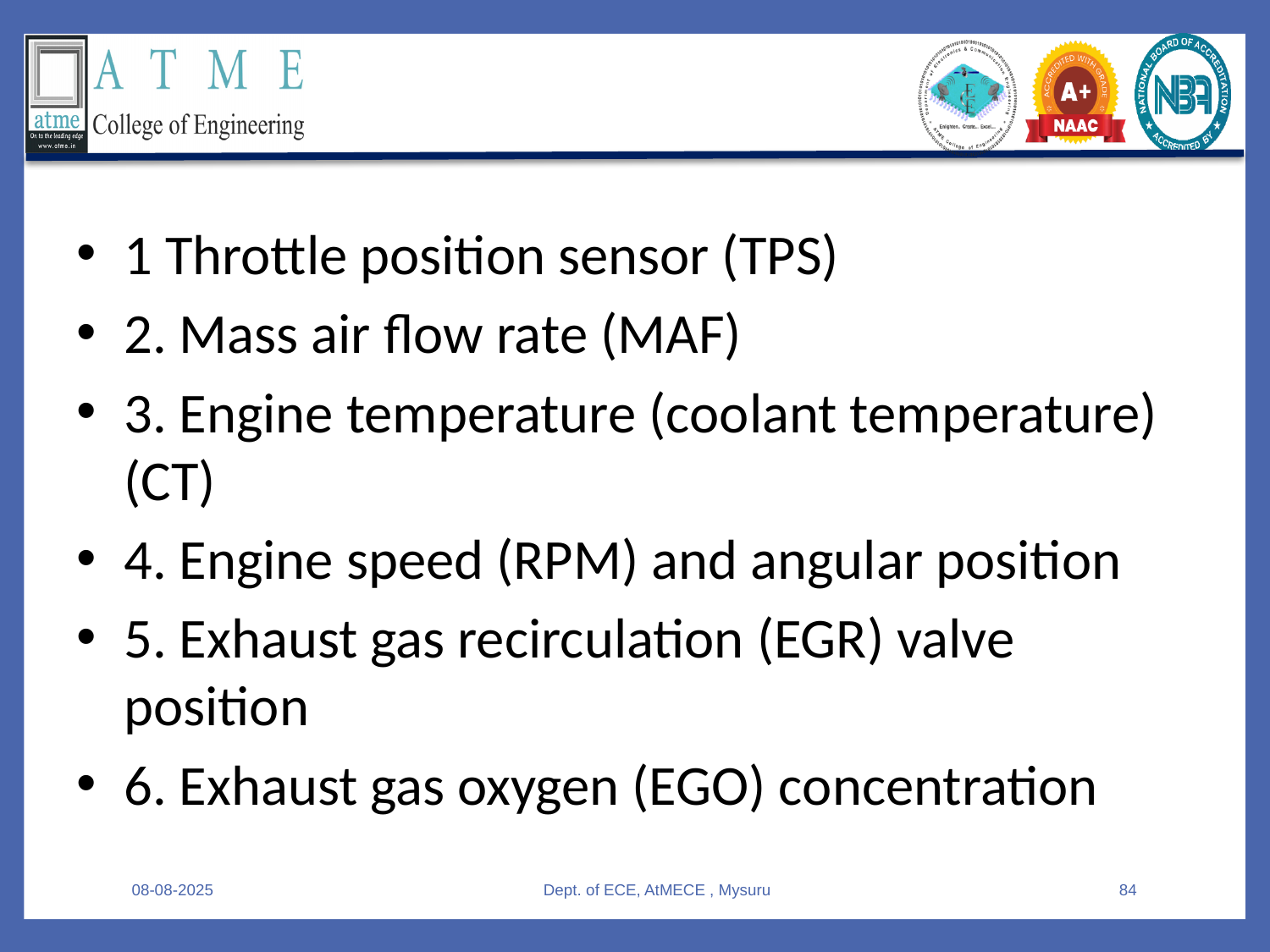

1 Throttle position sensor (TPS)
2. Mass air flow rate (MAF)
3. Engine temperature (coolant temperature) (CT)
4. Engine speed (RPM) and angular position
5. Exhaust gas recirculation (EGR) valve position
6. Exhaust gas oxygen (EGO) concentration
08-08-2025
Dept. of ECE, AtMECE , Mysuru
84